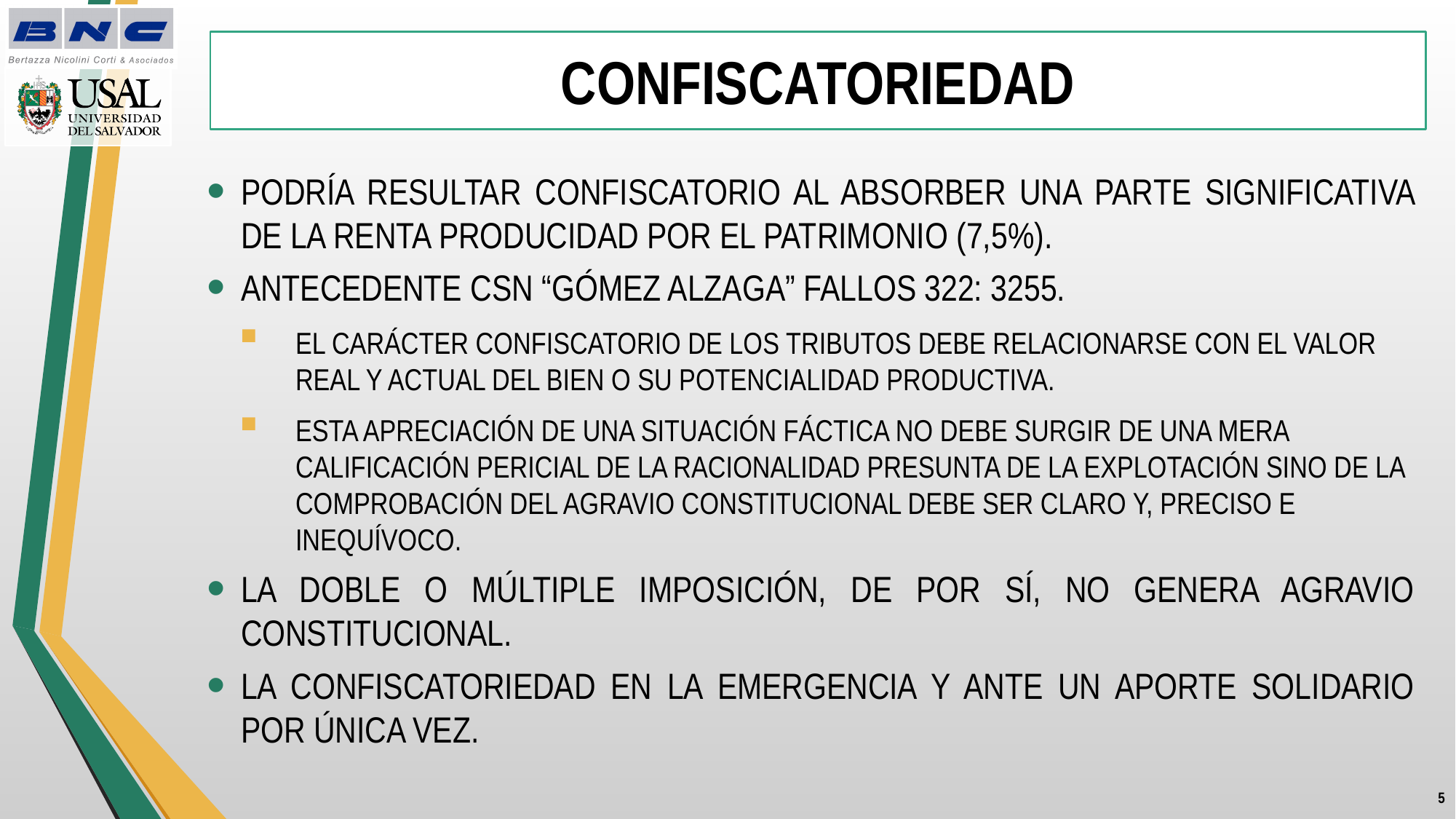

# CONFISCATORIEDAD
PODRÍA RESULTAR CONFISCATORIO AL ABSORBER UNA PARTE SIGNIFICATIVA DE LA RENTA PRODUCIDAD POR EL PATRIMONIO (7,5%).
ANTECEDENTE CSN “GÓMEZ ALZAGA” FALLOS 322: 3255.
EL CARÁCTER CONFISCATORIO DE LOS TRIBUTOS DEBE RELACIONARSE CON EL VALOR REAL Y ACTUAL DEL BIEN O SU POTENCIALIDAD PRODUCTIVA.
ESTA APRECIACIÓN DE UNA SITUACIÓN FÁCTICA NO DEBE SURGIR DE UNA MERA CALIFICACIÓN PERICIAL DE LA RACIONALIDAD PRESUNTA DE LA EXPLOTACIÓN SINO DE LA COMPROBACIÓN DEL AGRAVIO CONSTITUCIONAL DEBE SER CLARO Y, PRECISO E INEQUÍVOCO.
LA DOBLE O MÚLTIPLE IMPOSICIÓN, DE POR SÍ, NO GENERA AGRAVIO CONSTITUCIONAL.
LA CONFISCATORIEDAD EN LA EMERGENCIA Y ANTE UN APORTE SOLIDARIO POR ÚNICA VEZ.
5